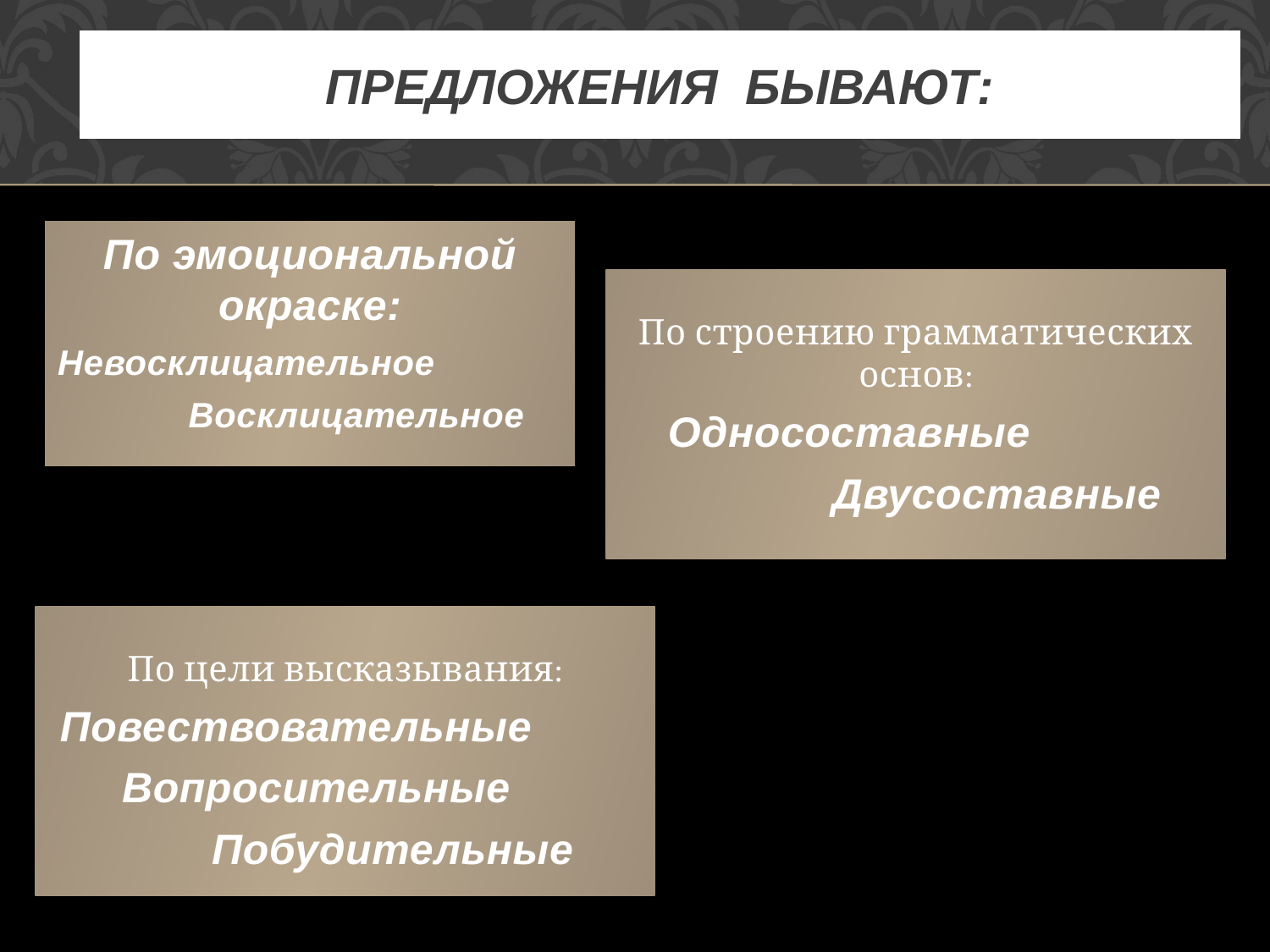

# Предложения  бывают:
По эмоциональной окраске:
Невосклицательное
         Восклицательное

По строению грамматических основ:
    Односоставные
	       Двусоставные

По цели высказывания:
 Повествовательные
      Вопросительные
	   Побудительные